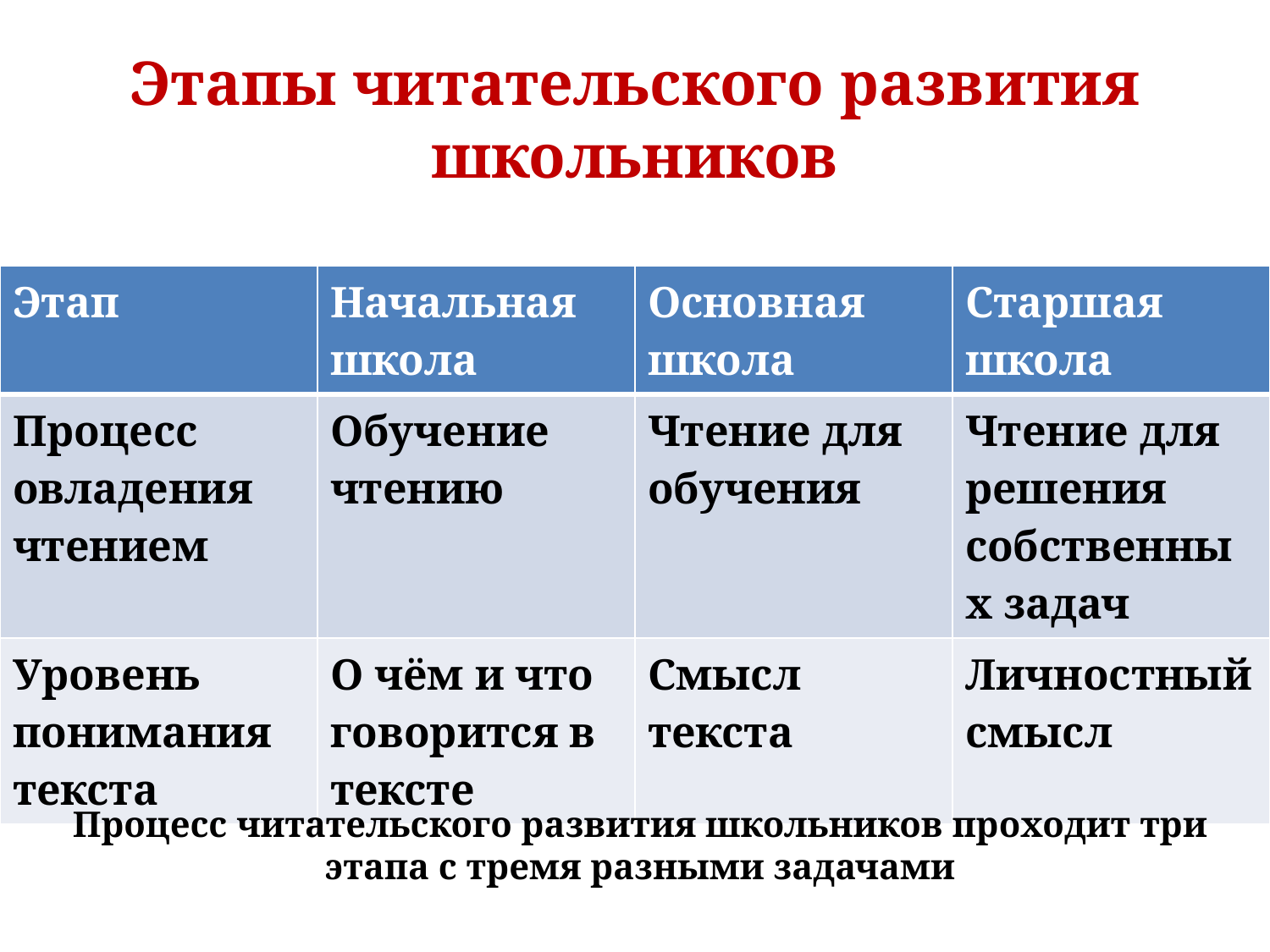

# Этапы читательского развития школьников
| Этап | Начальная школа | Основная школа | Старшая школа |
| --- | --- | --- | --- |
| Процесс овладения чтением | Обучение чтению | Чтение для обучения | Чтение для решения собственных задач |
| Уровень понимания текста | О чём и что говорится в тексте | Смысл текста | Личностный смысл |
Процесс читательского развития школьников проходит три этапа с тремя разными задачами